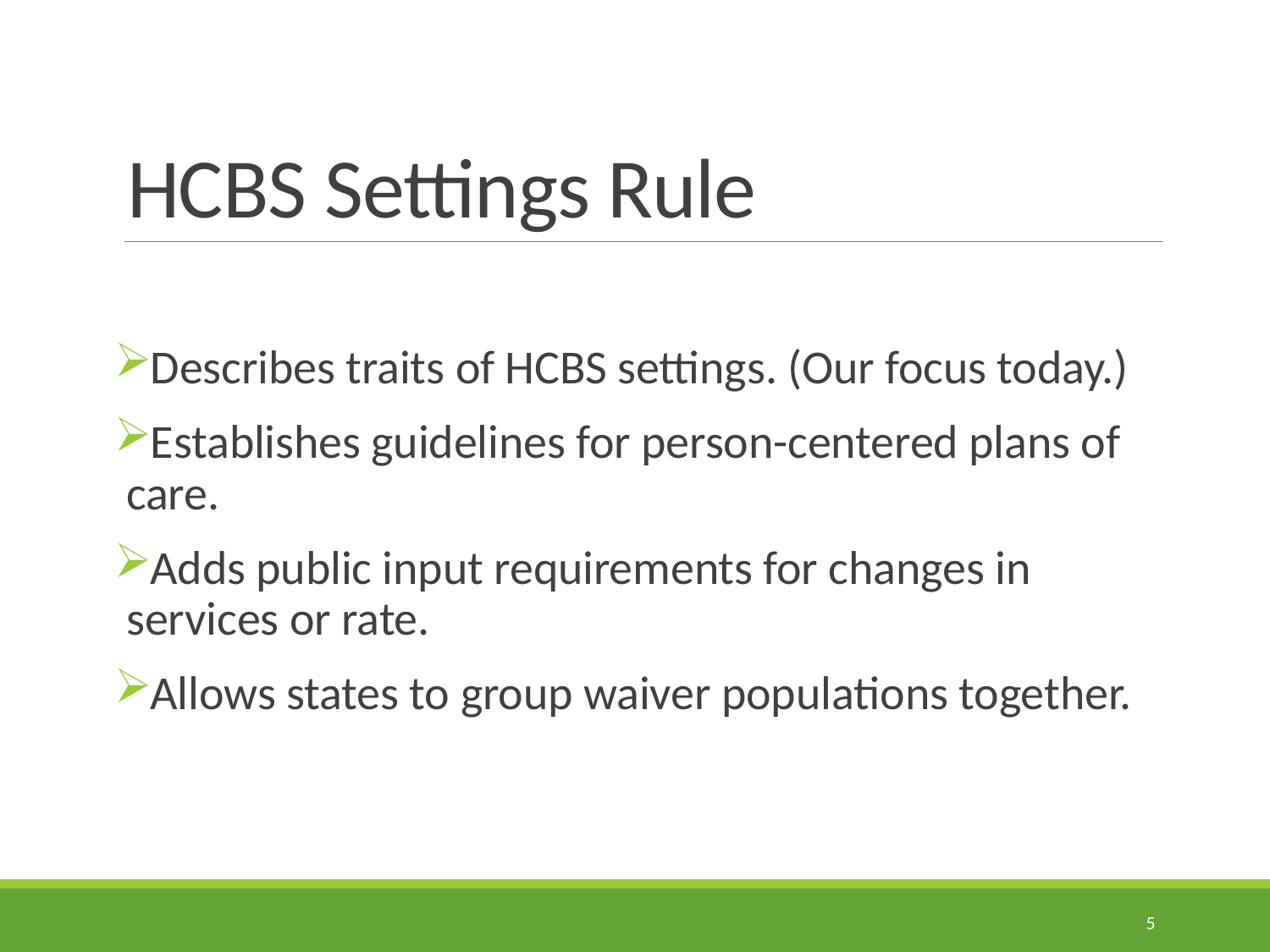

# HCBS Settings Rule

Describes traits of HCBS settings. (Our focus today.)
Establishes guidelines for person-centered plans of care.
Adds public input requirements for changes in services or rate.
Allows states to group waiver populations together.

5